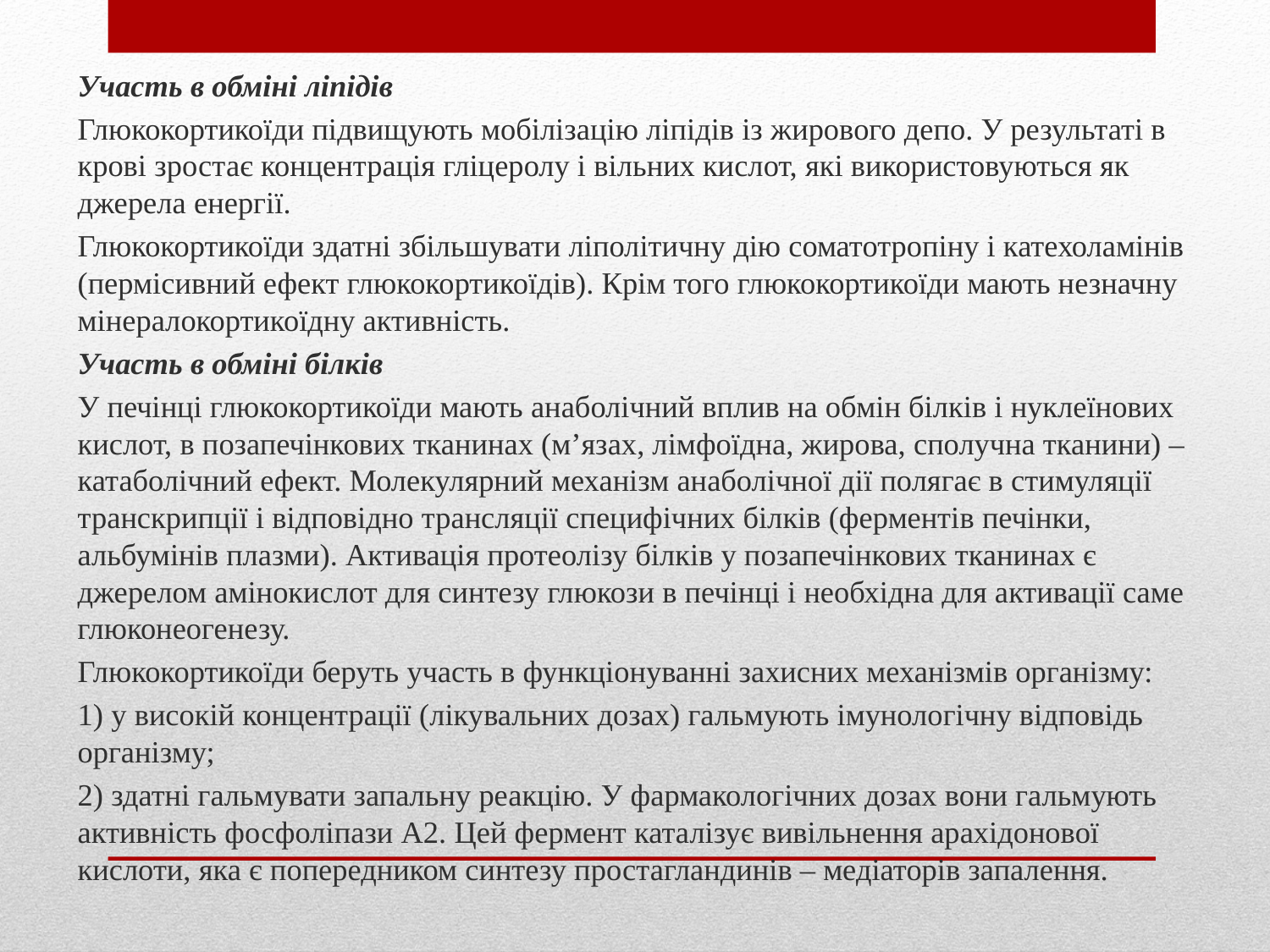

Участь в обміні ліпідів
Глюкокортикоїди підвищують мобілізацію ліпідів із жирового депо. У результаті в крові зростає концентрація гліцеролу і вільних кислот, які використовуються як джерела енергії.
Глюкокортикоїди здатні збільшувати ліполітичну дію соматотропіну і катехоламінів (пермісивний ефект глюкокортикоїдів). Крім того глюкокортикоїди мають незначну мінералокортикоїдну активність.
Участь в обміні білків
У печінці глюкокортикоїди мають анаболічний вплив на обмін білків і нуклеїнових кислот, в позапечінкових тканинах (м’язах, лімфоїдна, жирова, сполучна тканини) – катаболічний ефект. Молекулярний механізм анаболічної дії полягає в стимуляції транскрипції і відповідно трансляції специфічних білків (ферментів печінки, альбумінів плазми). Активація протеолізу білків у позапечінкових тканинах є джерелом амінокислот для синтезу глюкози в печінці і необхідна для активації саме глюконеогенезу.
Глюкокортикоїди беруть участь в функціонуванні захисних механізмів організму:
1) у високій концентрації (лікувальних дозах) гальмують імунологічну відповідь організму;
2) здатні гальмувати запальну реакцію. У фармакологічних дозах вони гальмують активність фосфоліпази А2. Цей фермент каталізує вивільнення арахідонової кислоти, яка є попередником синтезу простагландинів – медіаторів запалення.